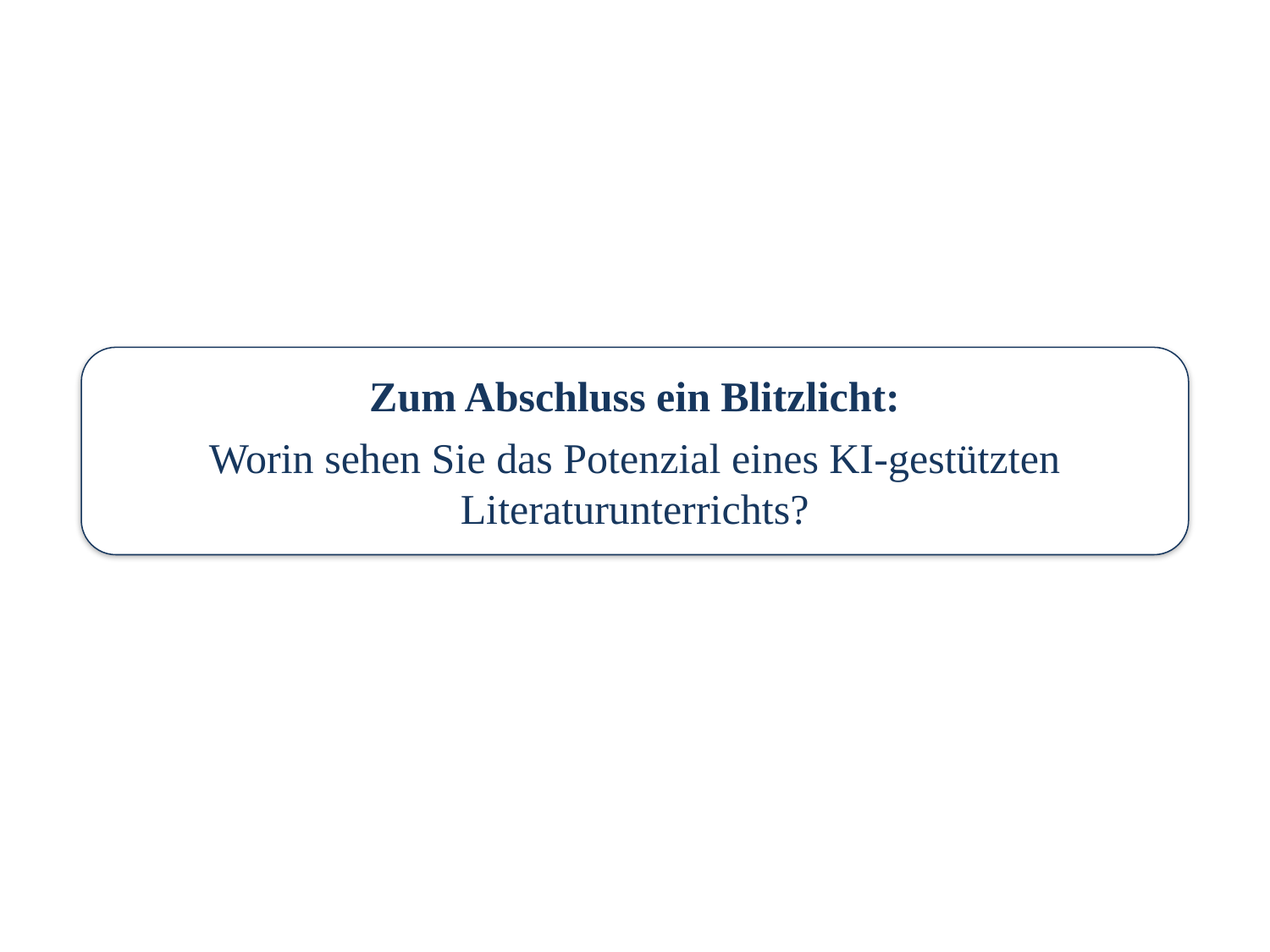

Zum Abschluss ein Blitzlicht:
Worin sehen Sie das Potenzial eines KI-gestützten Literaturunterrichts?